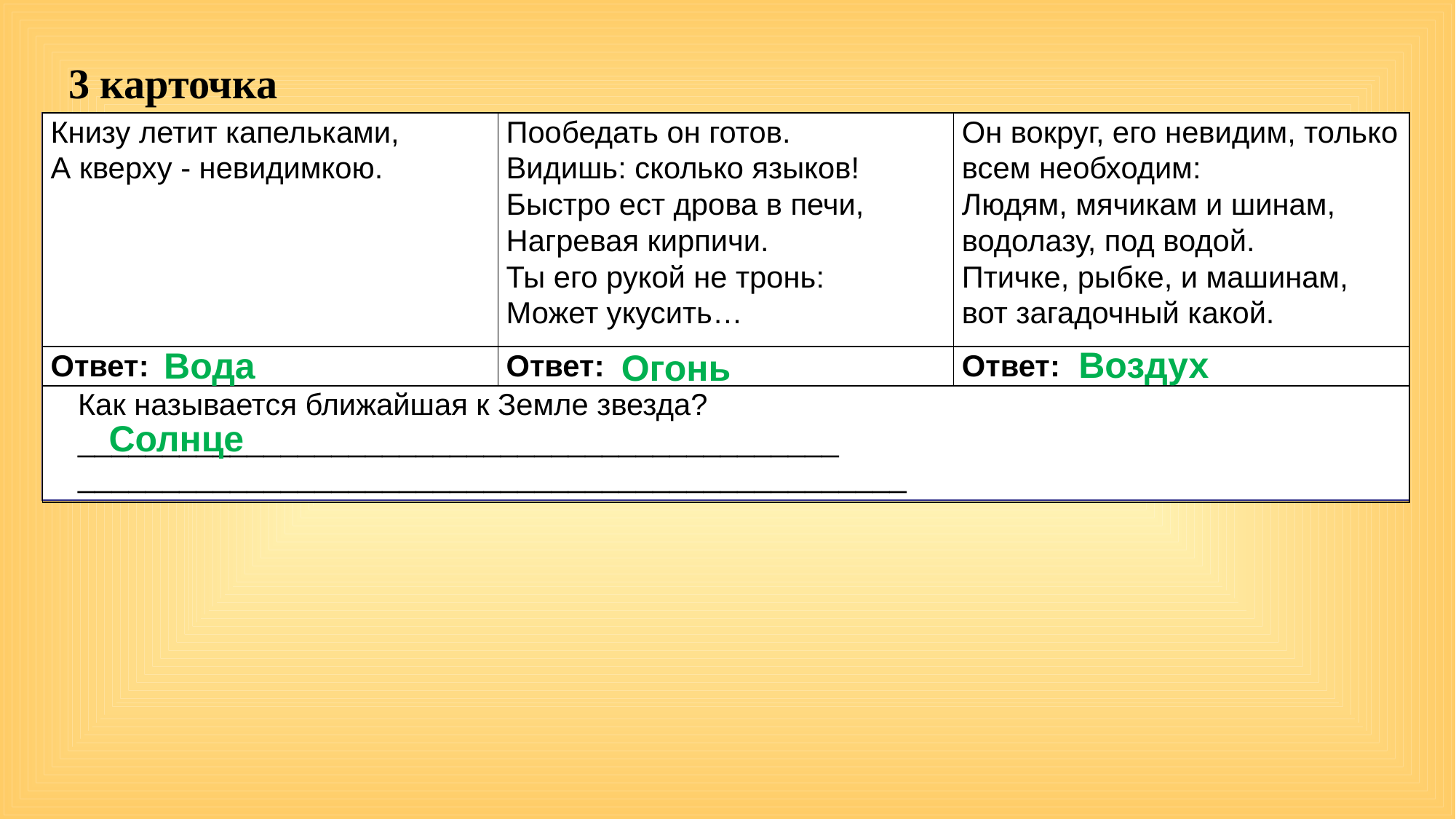

3 карточка

| Книзу летит капельками,  А кверху - невидимкою. | Пообедать он готов. Видишь: сколько языков! Быстро ест дрова в печи, Нагревая кирпичи. Ты его рукой не тронь: Может укусить… | Он вокруг, его невидим, только всем необходим:  Людям, мячикам и шинам, водолазу, под водой.  Птичке, рыбке, и машинам, вот загадочный какой. |
| --- | --- | --- |
| Ответ: | Ответ: | Ответ: |
| Как называется ближайшая к Земле звезда? \_\_\_\_\_\_\_\_\_\_\_\_\_\_\_\_\_\_\_\_\_\_\_\_\_\_\_\_\_\_\_\_\_\_\_\_\_\_\_\_\_\_\_\_\_ \_\_\_\_\_\_\_\_\_\_\_\_\_\_\_\_\_\_\_\_\_\_\_\_\_\_\_\_\_\_\_\_\_\_\_\_\_\_\_\_\_\_\_\_\_\_\_\_\_ |  |  |
Воздух
Вода
Огонь
Солнце